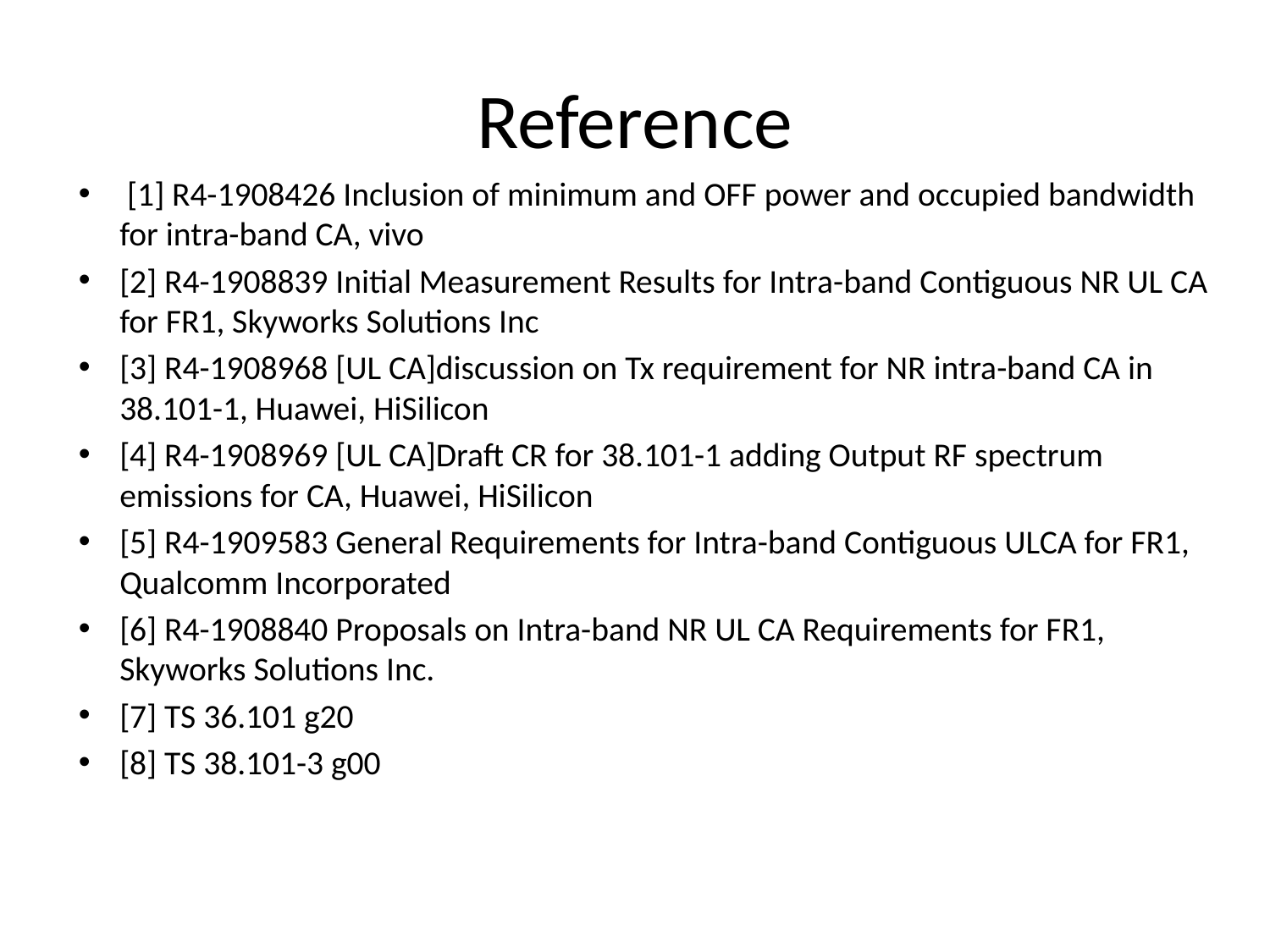

# Reference
 [1] R4-1908426 Inclusion of minimum and OFF power and occupied bandwidth for intra-band CA, vivo
[2] R4-1908839 Initial Measurement Results for Intra-band Contiguous NR UL CA for FR1, Skyworks Solutions Inc
[3] R4-1908968 [UL CA]discussion on Tx requirement for NR intra-band CA in 38.101-1, Huawei, HiSilicon
[4] R4-1908969 [UL CA]Draft CR for 38.101-1 adding Output RF spectrum emissions for CA, Huawei, HiSilicon
[5] R4-1909583 General Requirements for Intra-band Contiguous ULCA for FR1, Qualcomm Incorporated
[6] R4-1908840 Proposals on Intra-band NR UL CA Requirements for FR1, Skyworks Solutions Inc.
[7] TS 36.101 g20
[8] TS 38.101-3 g00